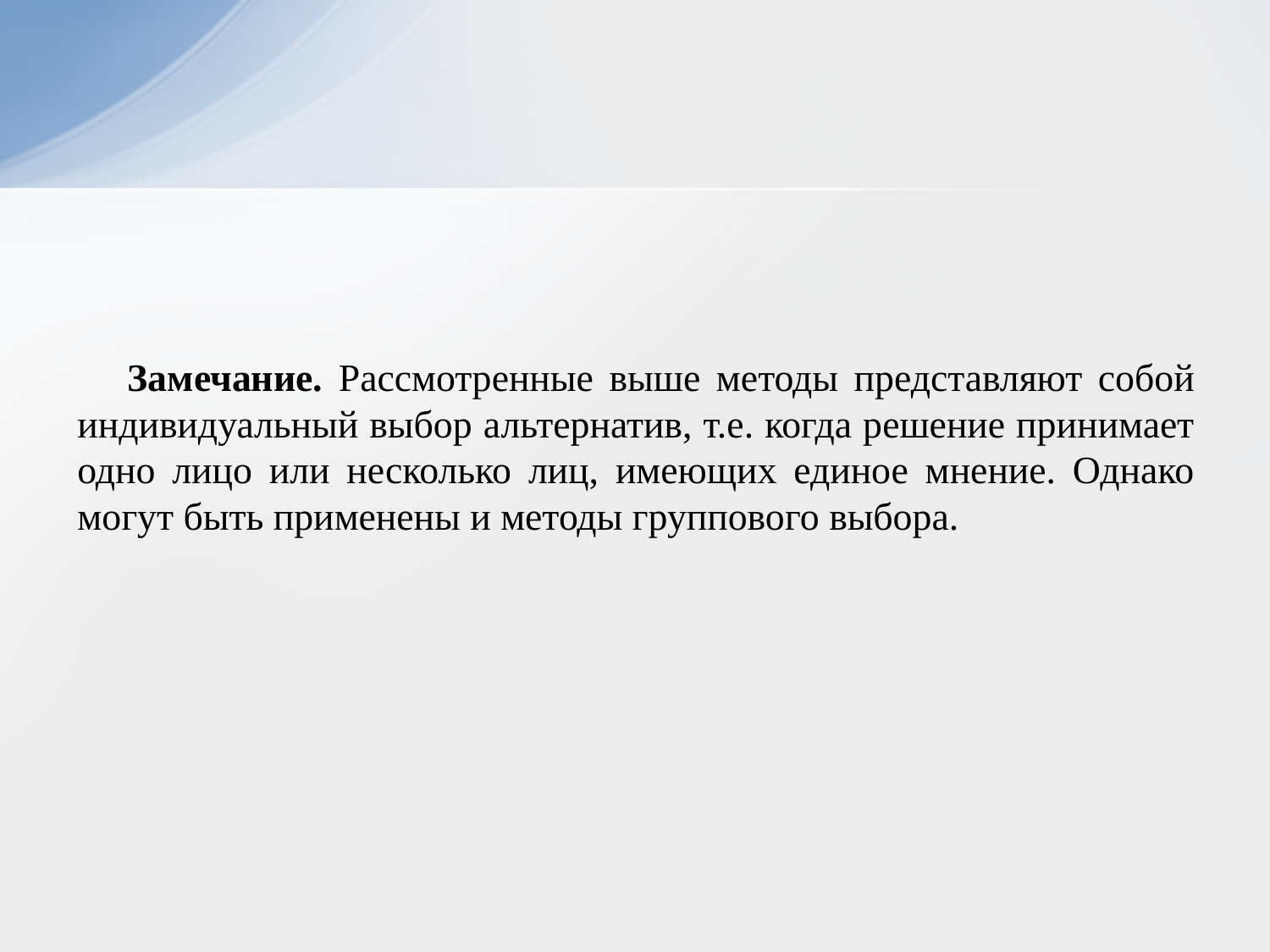

Замечание. Рассмотренные выше методы представляют собой индивидуальный выбор альтернатив, т.е. когда решение принимает одно лицо или несколько лиц, имеющих единое мнение. Однако могут быть применены и методы группового выбора.